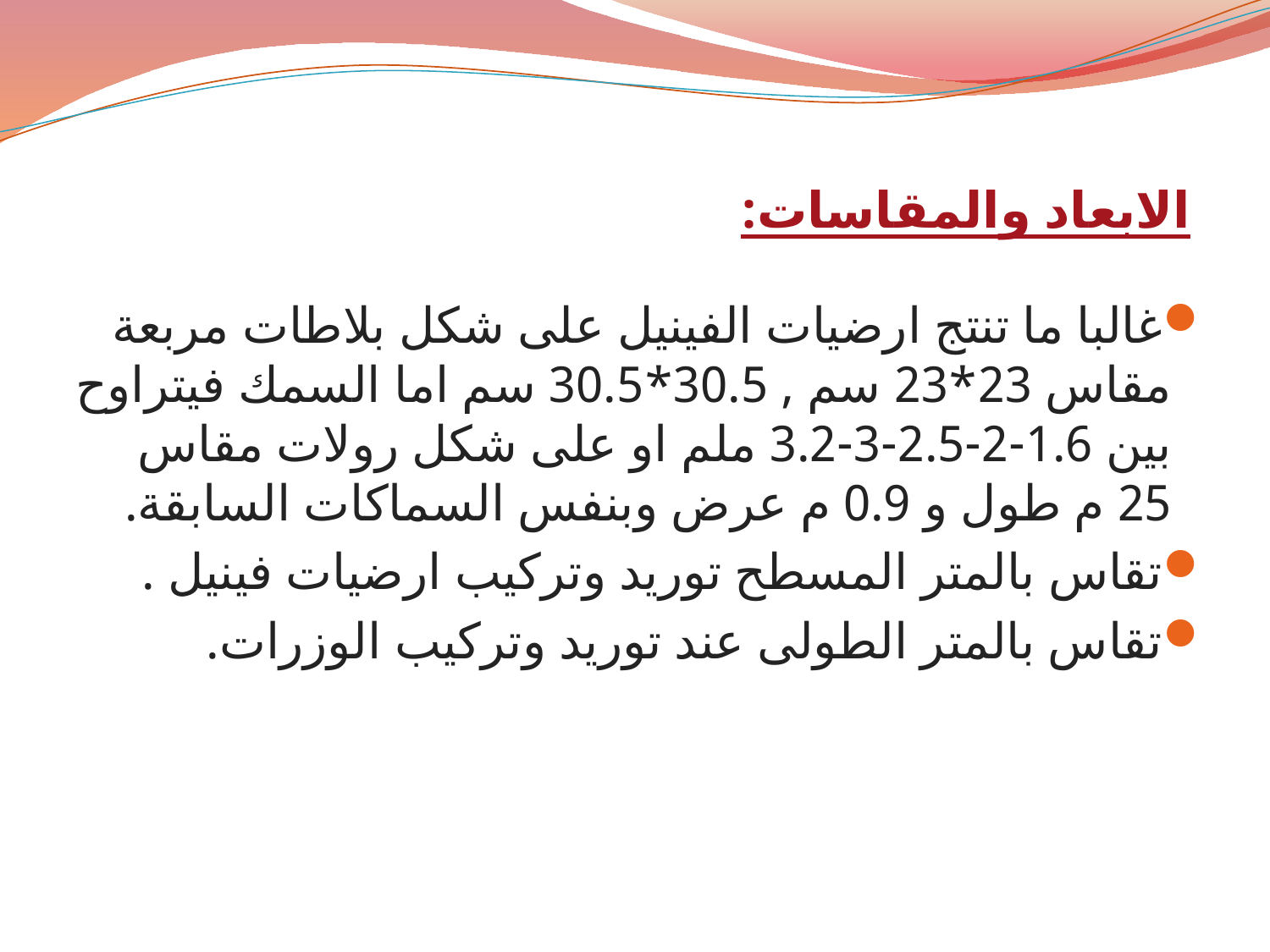

# الابعاد والمقاسات:
غالبا ما تنتج ارضيات الفينيل على شكل بلاطات مربعة مقاس 23*23 سم , 30.5*30.5 سم اما السمك فيتراوح بين 1.6-2-2.5-3-3.2 ملم او على شكل رولات مقاس 25 م طول و 0.9 م عرض وبنفس السماكات السابقة.
تقاس بالمتر المسطح توريد وتركيب ارضيات فينيل .
تقاس بالمتر الطولى عند توريد وتركيب الوزرات.